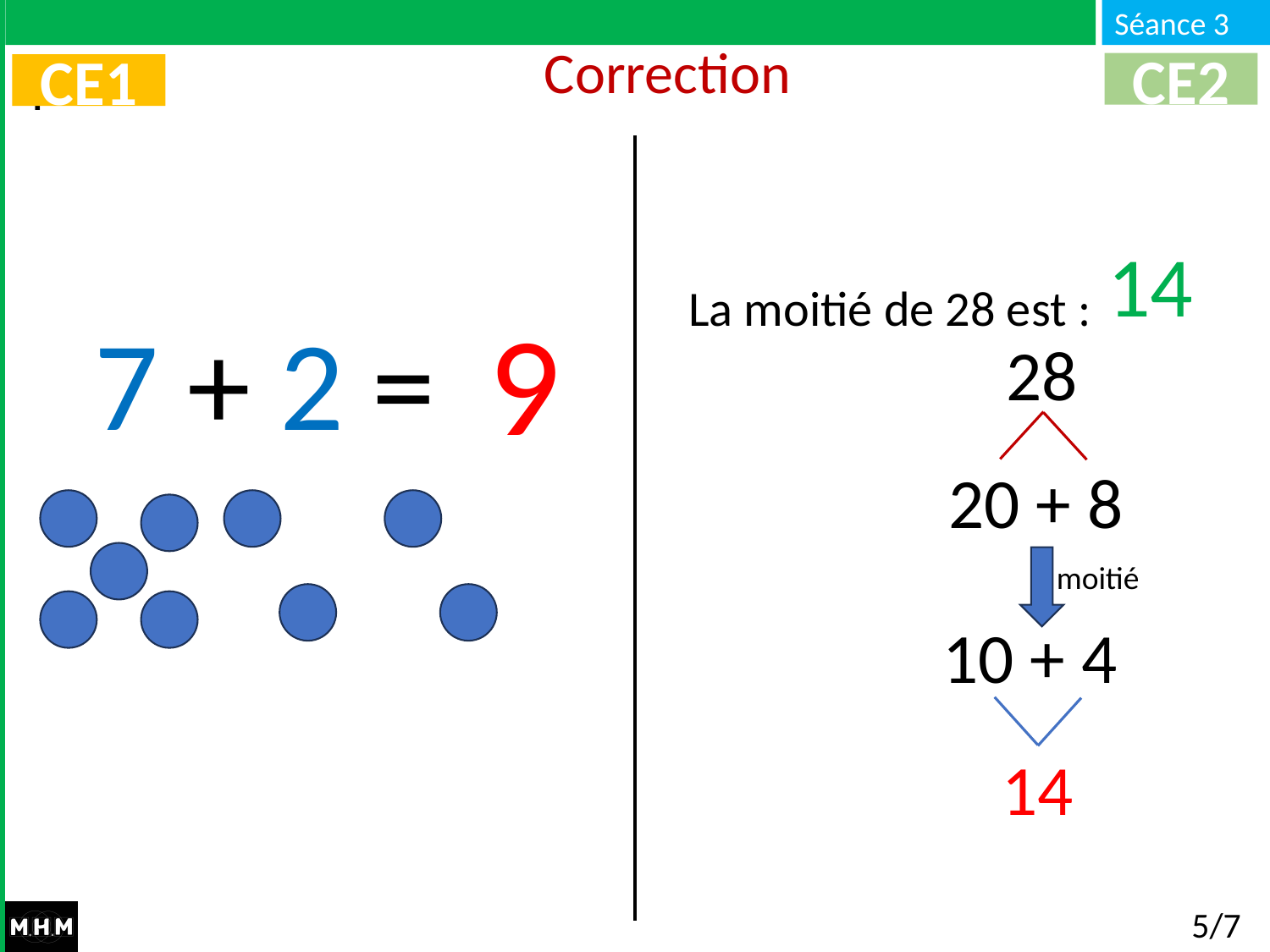

# Correction
CE2
CE1
La moitié de 28 est : …

14
9
7 + 2 = …
28
20 + 8

moitié

10 + 4
14
5/7